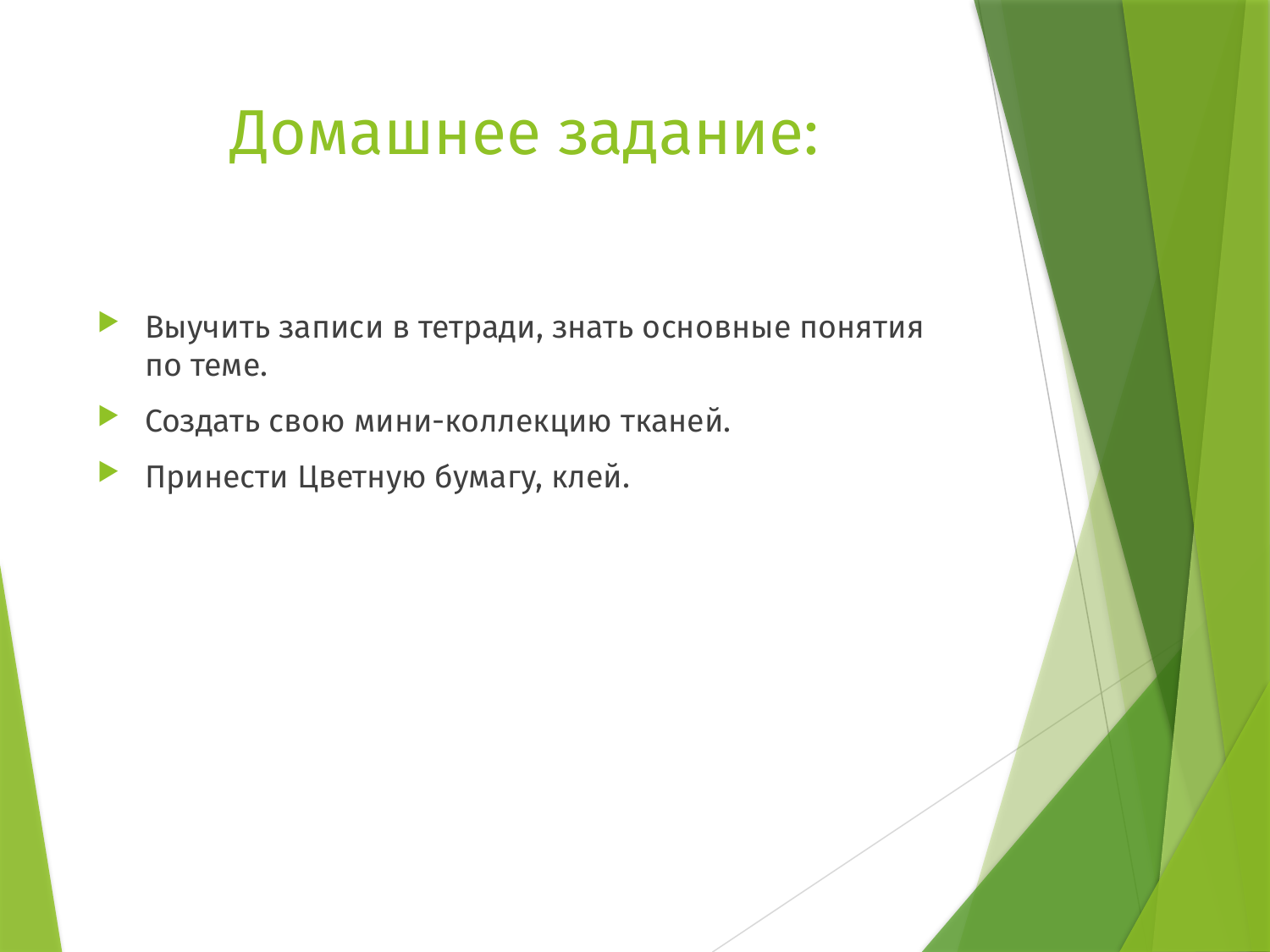

# Домашнее задание:
Выучить записи в тетради, знать основные понятия по теме.
Создать свою мини-коллекцию тканей.
Принести Цветную бумагу, клей.